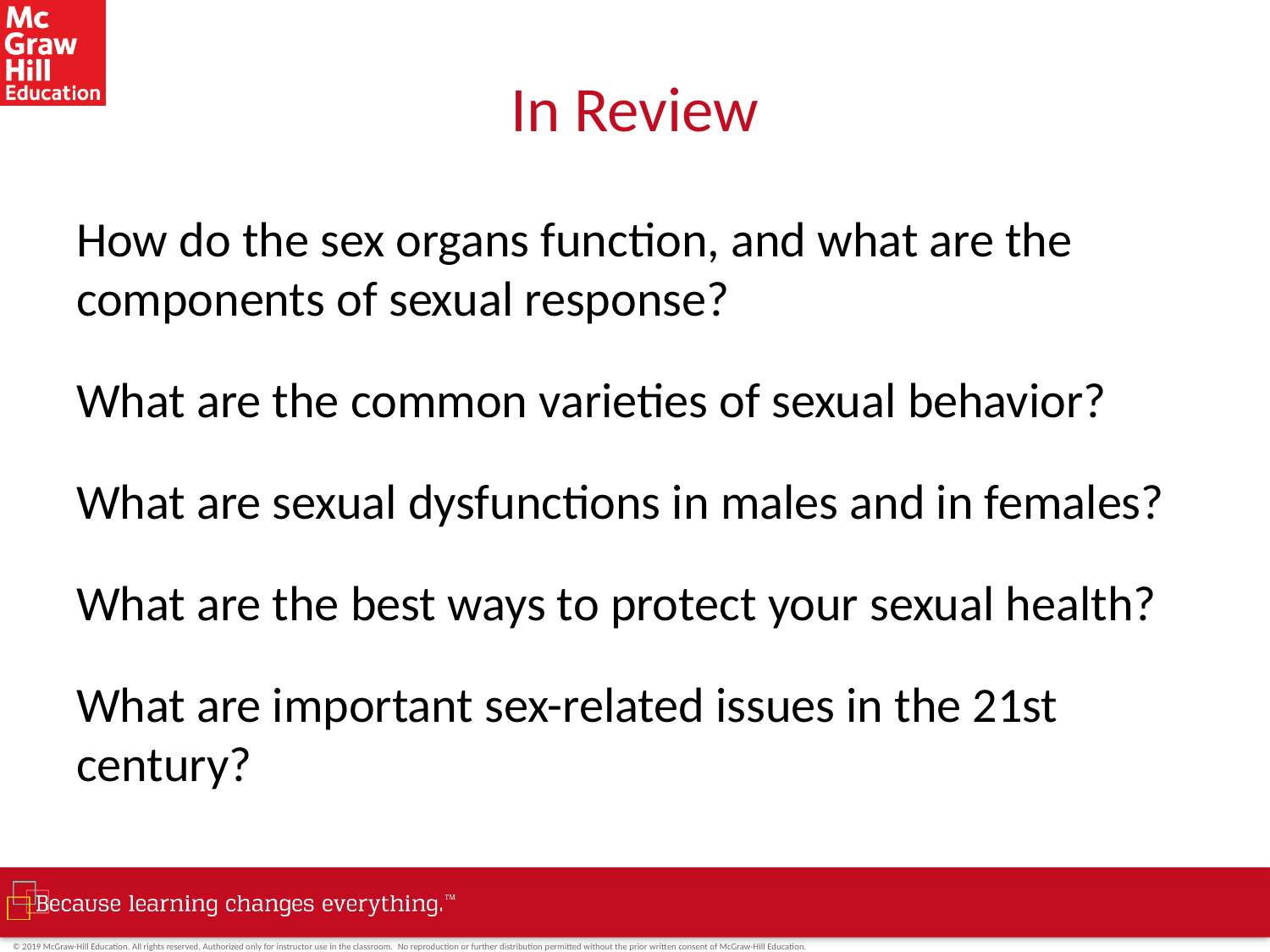

# In Review
How do the sex organs function, and what are the components of sexual response?
What are the common varieties of sexual behavior?
What are sexual dysfunctions in males and in females?
What are the best ways to protect your sexual health?
What are important sex-related issues in the 21st century?